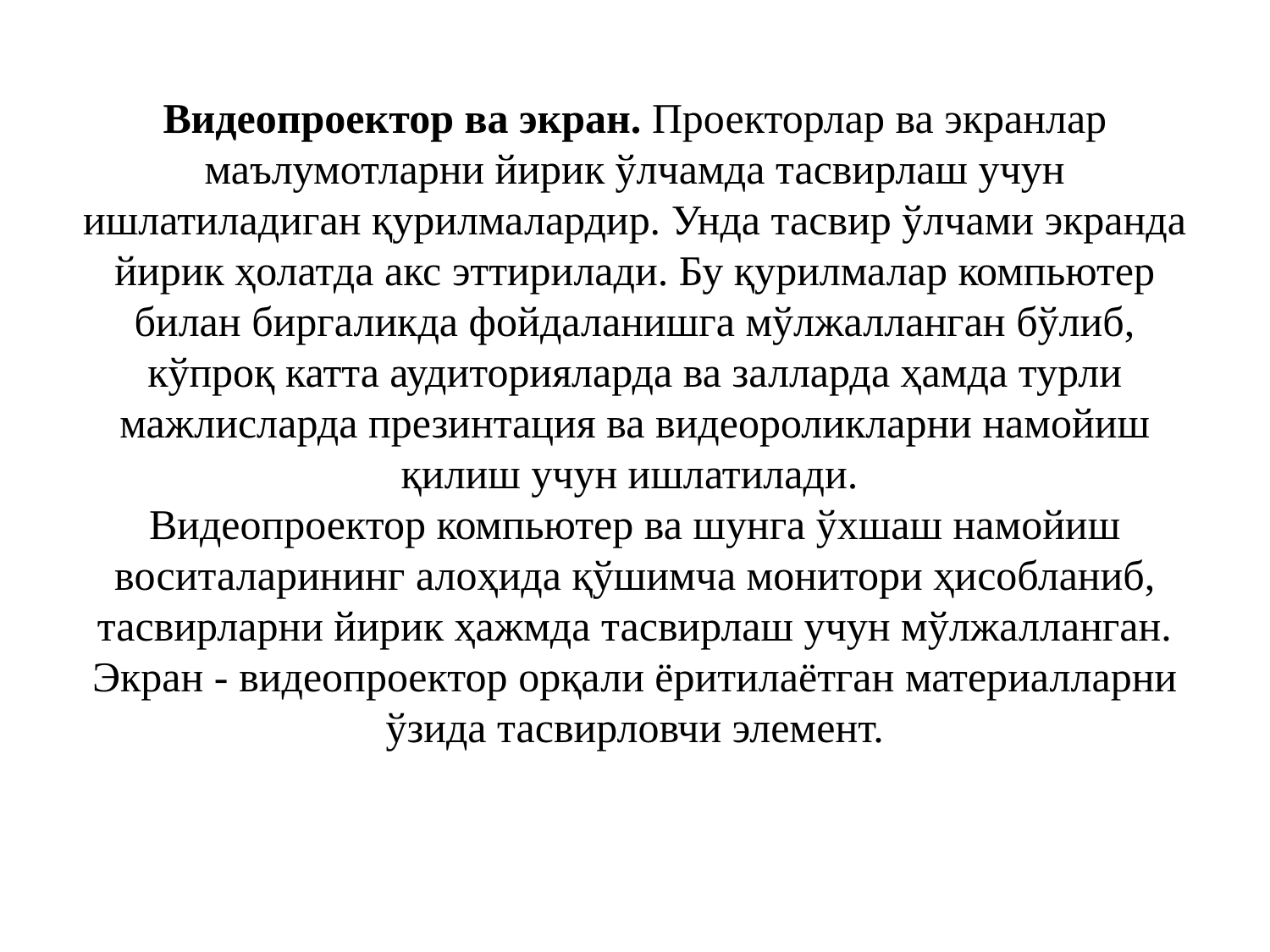

# Видеопроектор ва экран. Проекторлар ва экранлар маълумотларни йирик ўлчамда тасвирлаш учун ишлатиладиган қурилмалардир. Унда тасвир ўлчами экранда йирик ҳолатда акс эттирилади. Бу қурилмалар компьютер билан биргаликда фойдаланишга мўлжалланган бўлиб, кўпроқ катта аудиторияларда ва залларда ҳамда турли мажлисларда презинтация ва видеороликларни намойиш қилиш учун ишлатилади. Видеопроектор компьютер ва шунга ўхшаш намойиш воситаларининг алоҳида қўшимча монитори ҳисобланиб, тасвирларни йирик ҳажмда тасвирлаш учун мўлжалланган. Экран - видеопроектор орқали ёритилаётган материалларни ўзида тасвирловчи элемент.